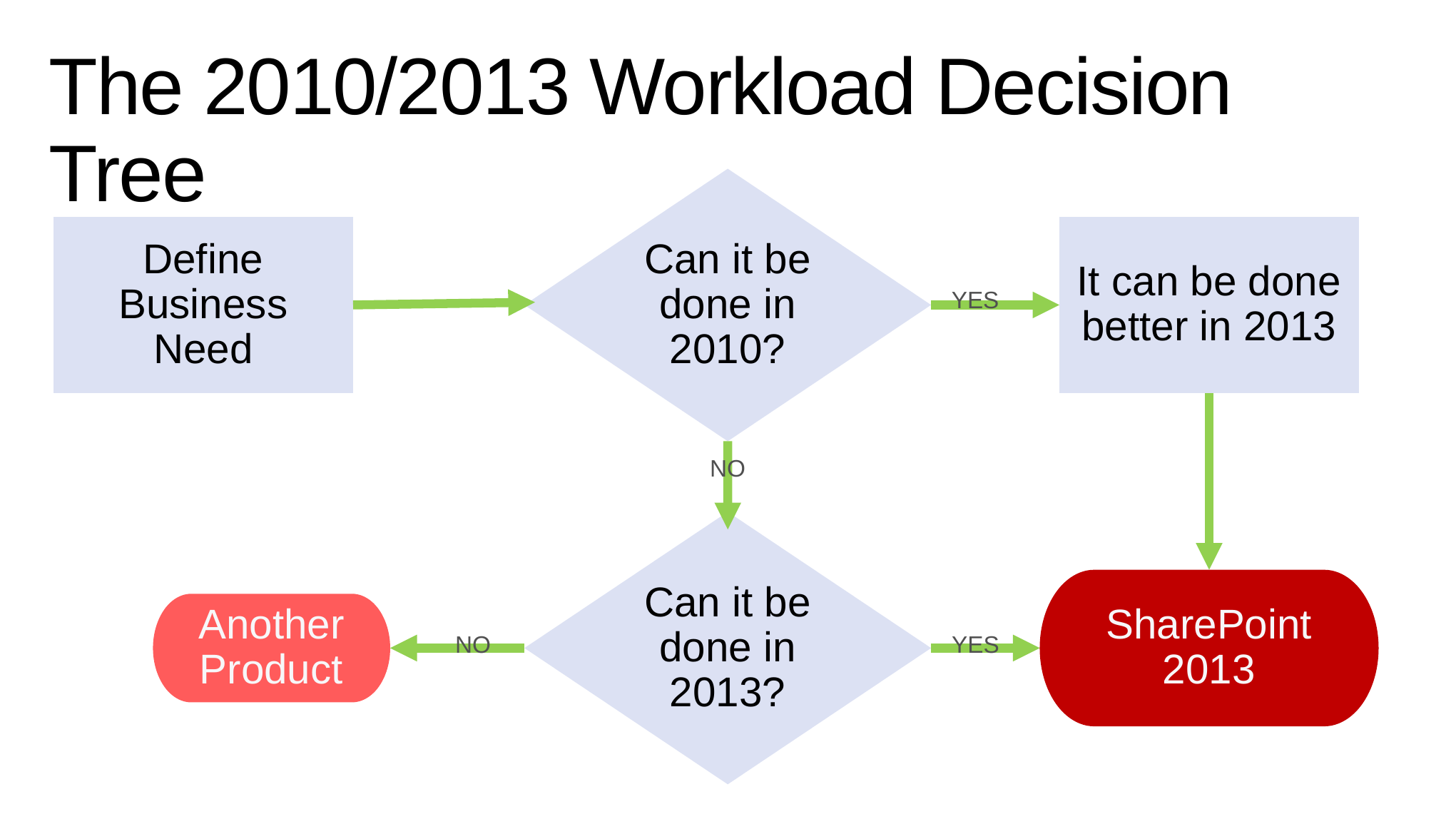

# The 2010/2013 Workload Decision Tree
Can it be done in 2010?
It can be done better in 2013
YES
Define Business Need
SharePoint 2013
NO
Can it be done in 2013?
Another Product
NO
YES